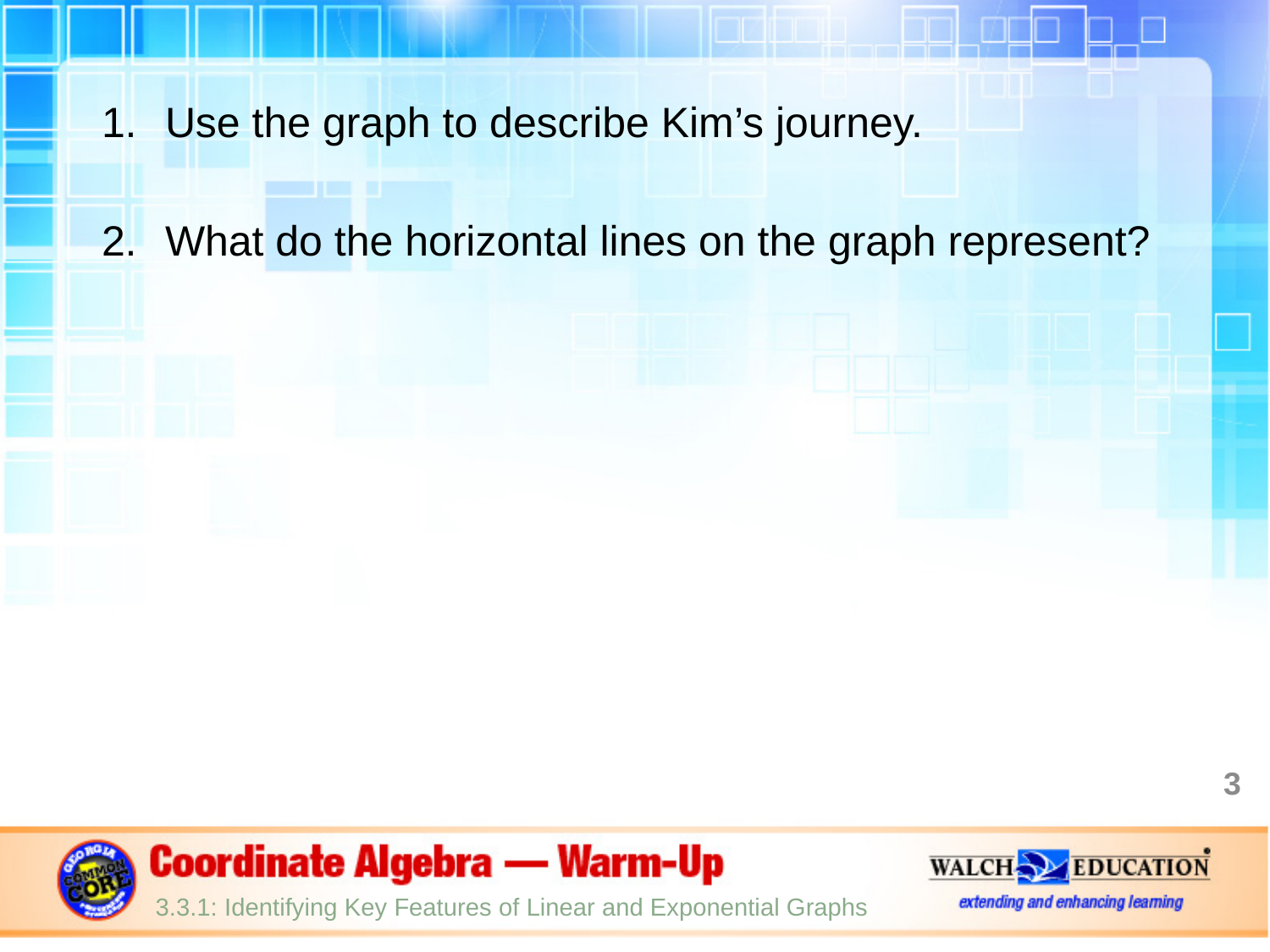

Use the graph to describe Kim’s journey.

What do the horizontal lines on the graph represent?
3
3.3.1: Identifying Key Features of Linear and Exponential Graphs